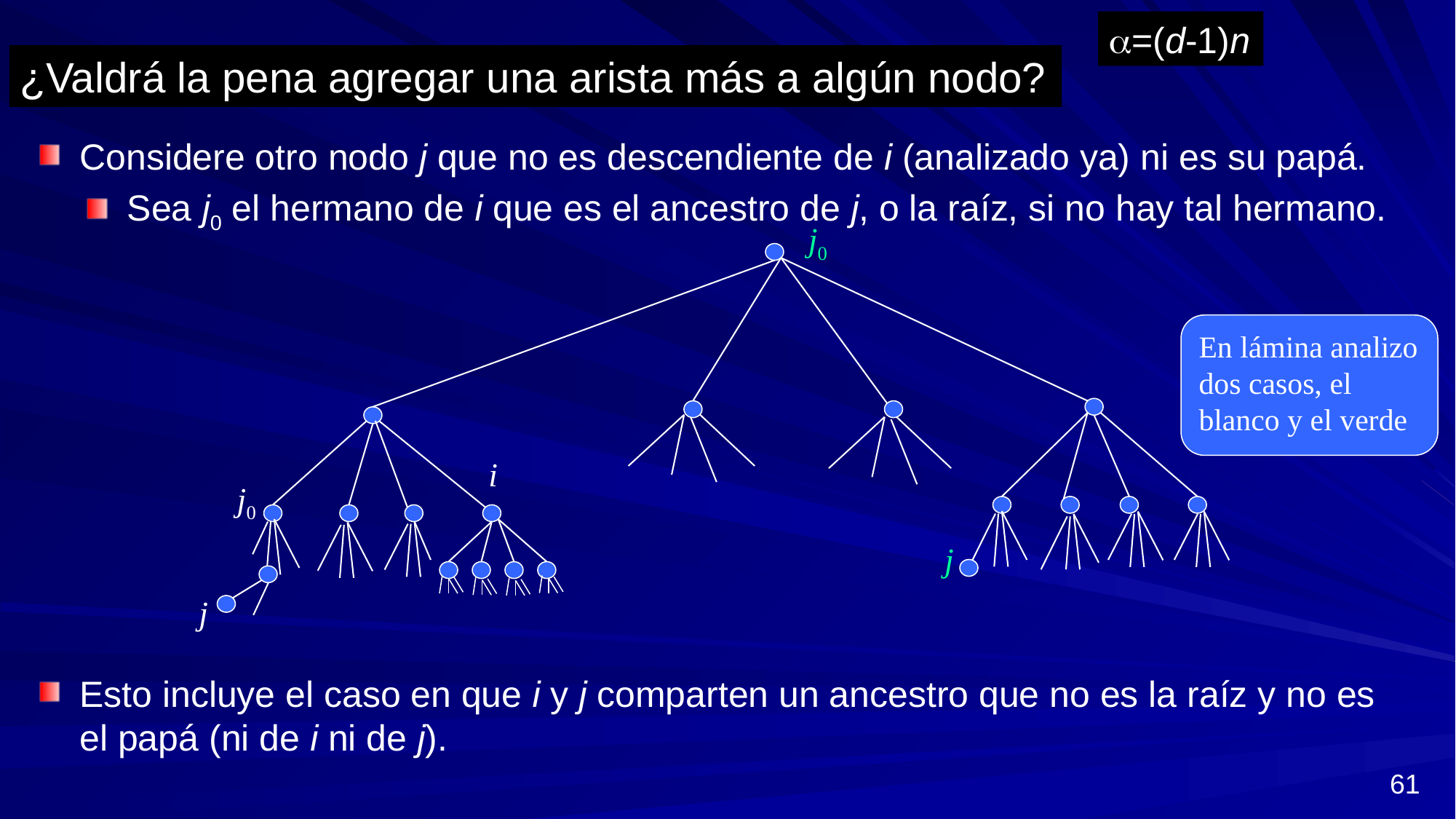

α=(d-1)n
¿Valdrá la pena agregar una arista más a algún nodo?
Considere otro nodo j que no es descendiente de i (analizado ya) ni es su papá.
Sea j0 el hermano de i que es el ancestro de j, o la raíz, si no hay tal hermano.

Esto incluye el caso en que i y j comparten un ancestro que no es la raíz y no es el papá (ni de i ni de j).

j0

En lámina analizo dos casos, el blanco y el verde

i
j0

j

j

61